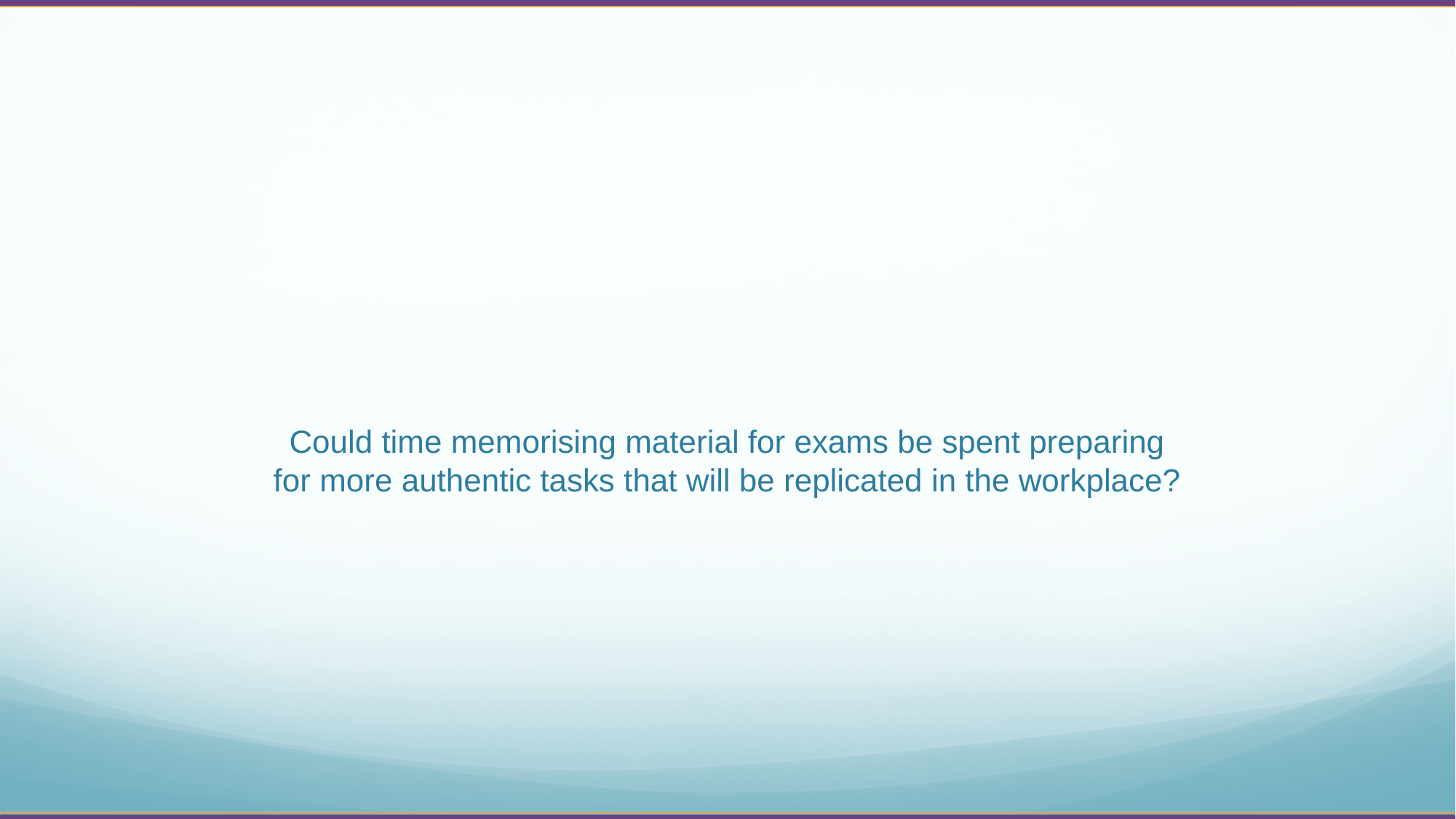

# Could time memorising material for exams be spent preparing for more authentic tasks that will be replicated in the workplace?